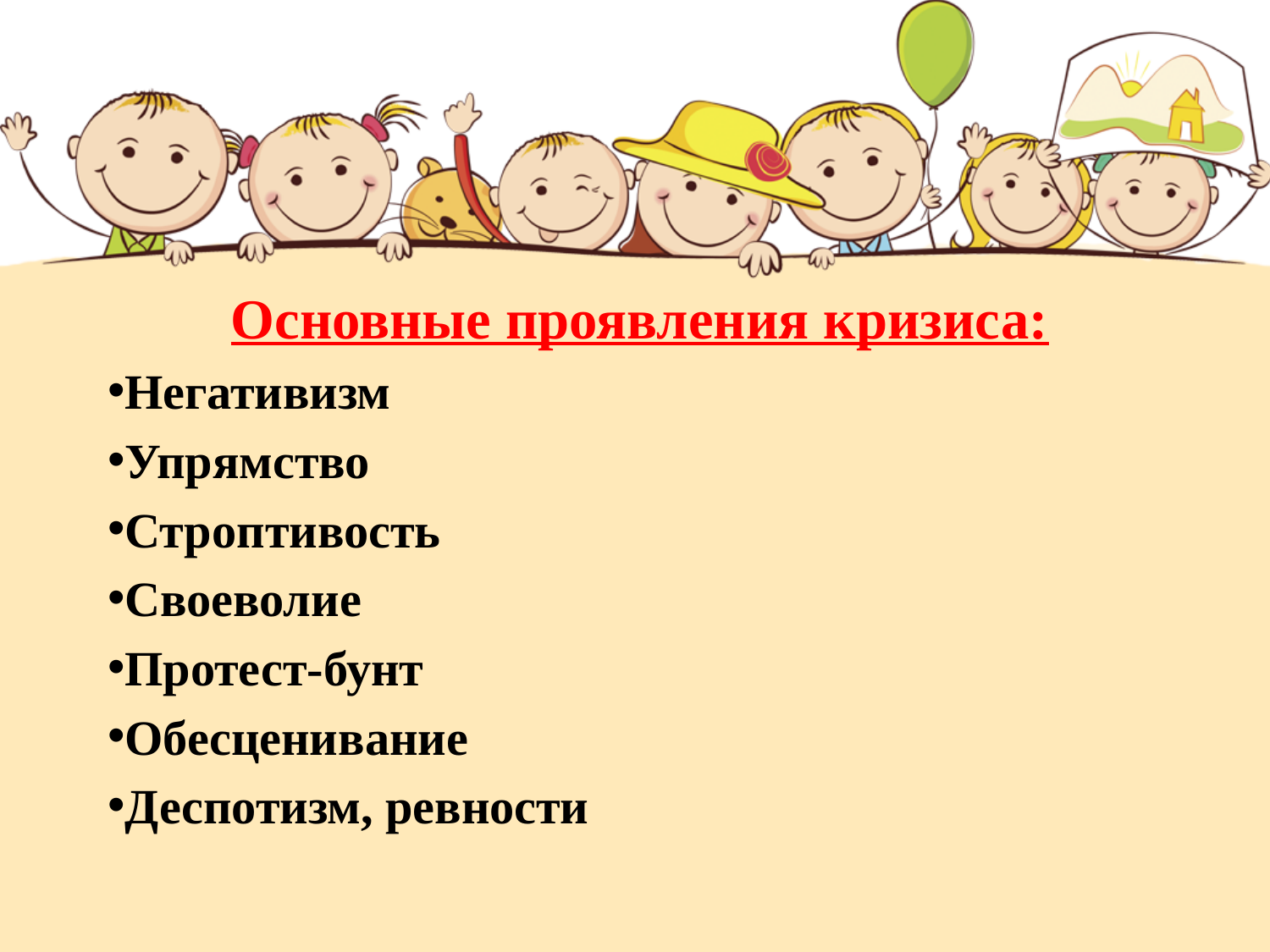

Основные проявления кризиса:
Негативизм
Упрямство
Строптивость
Своеволие
Протест-бунт
Обесценивание
Деспотизм, ревности